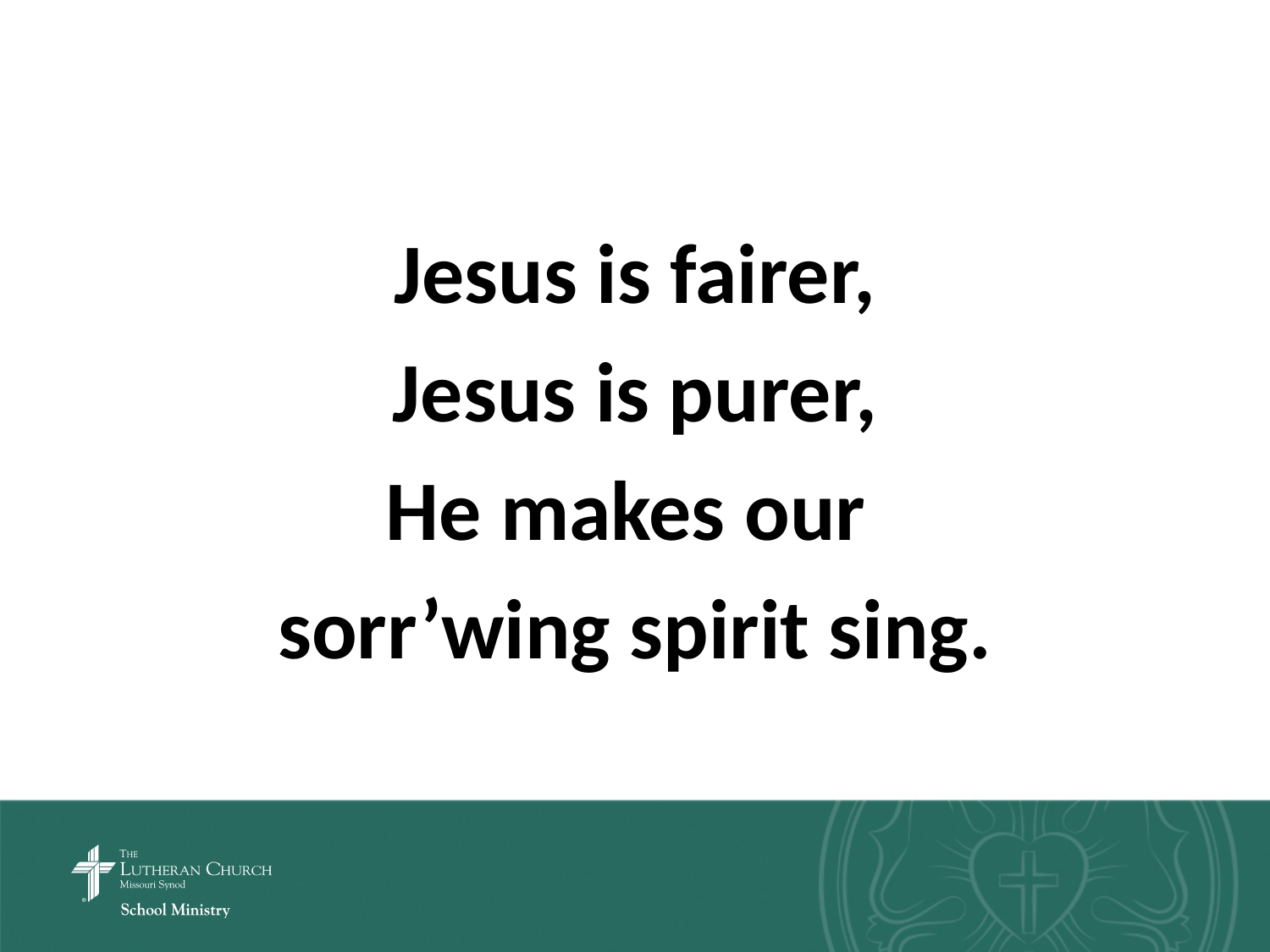

Jesus is fairer,
Jesus is purer,
He makes our
sorr’wing spirit sing.